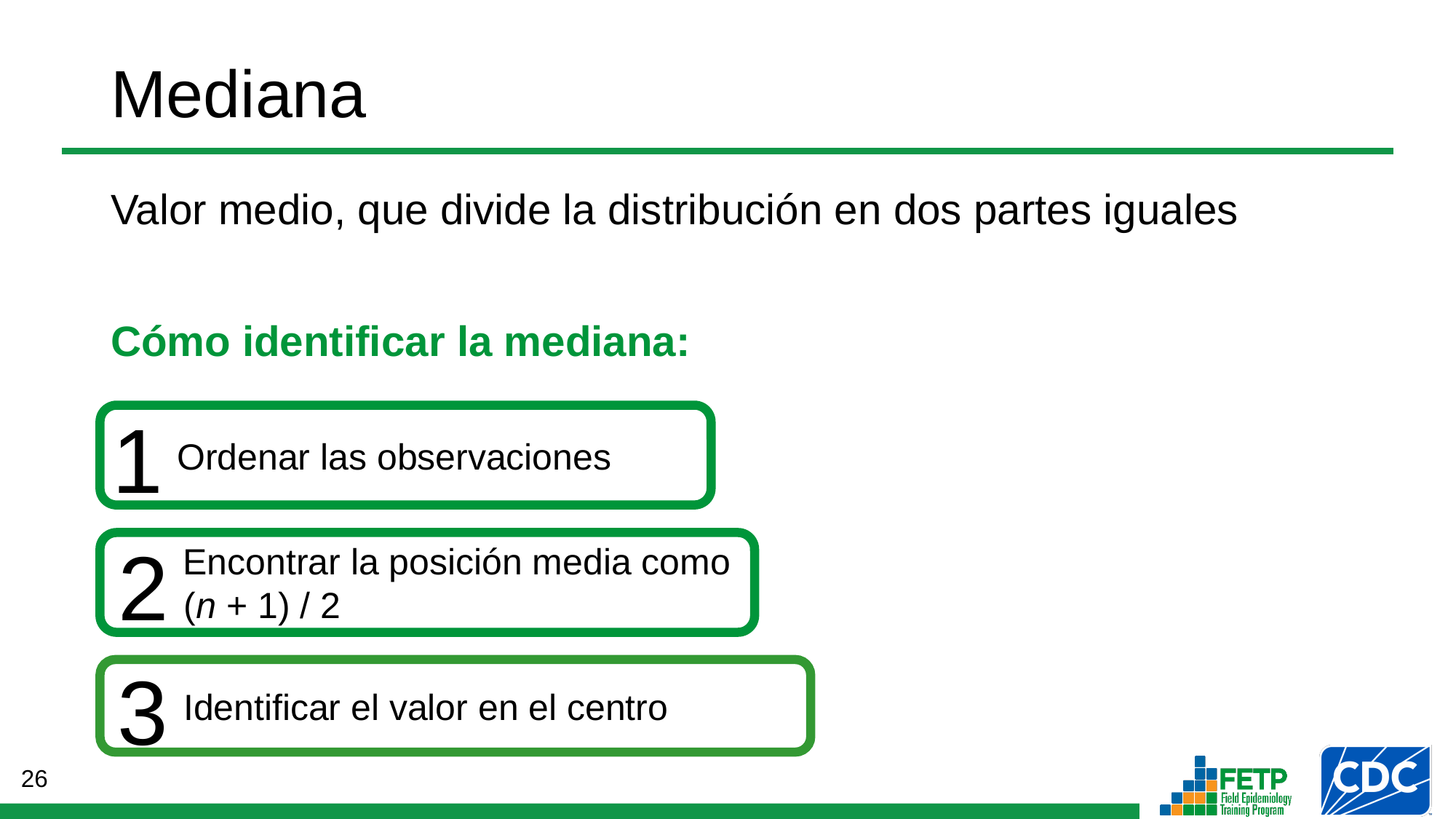

# Mediana
Valor medio, que divide la distribución en dos partes iguales

Cómo identificar la mediana:
1
Ordenar las observaciones
2
Encontrar la posición media como (n + 1) / 2
3
Identificar el valor en el centro